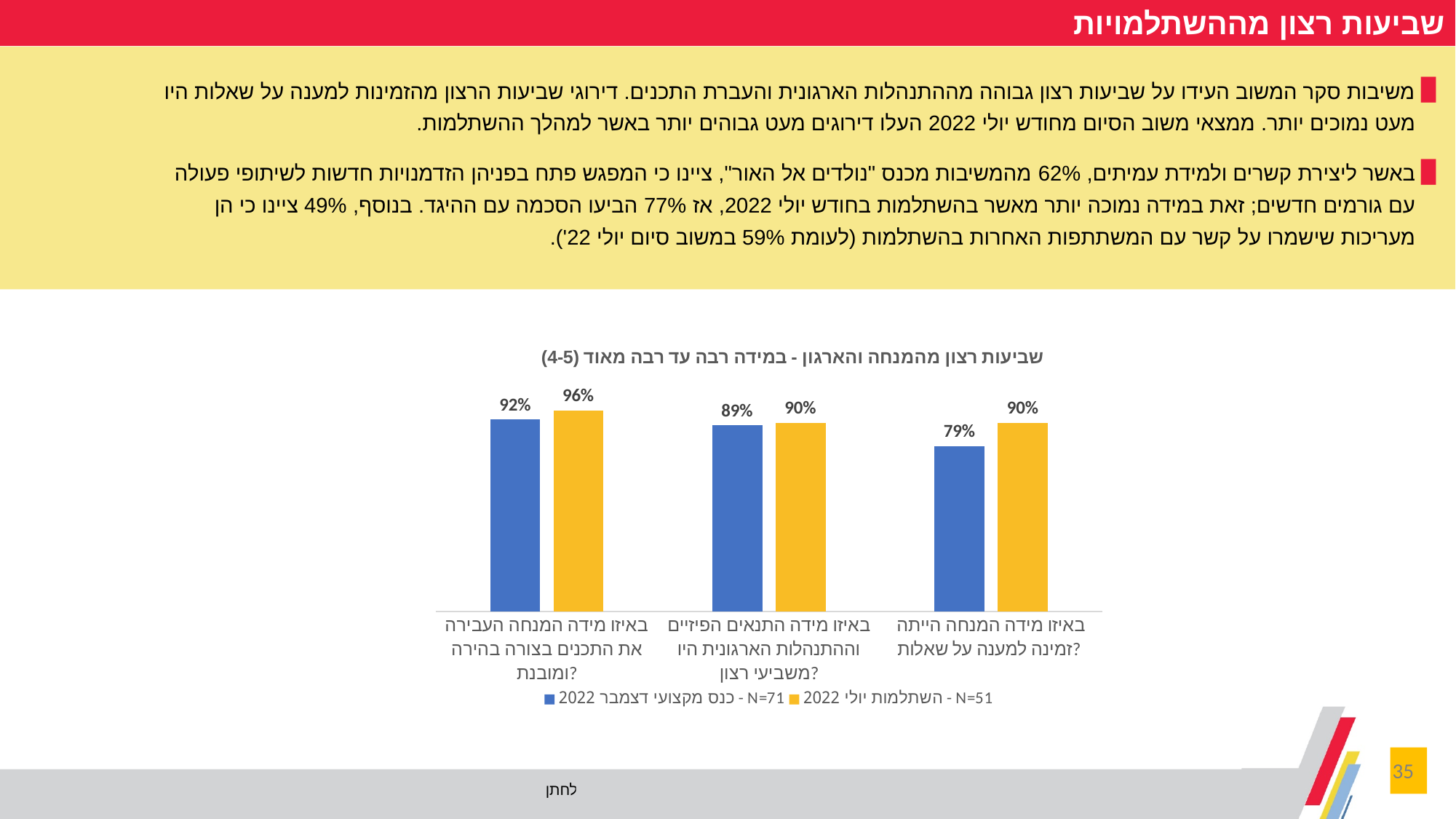

שביעות רצון מההשתלמויות

משיבות סקר המשוב העידו על שביעות רצון גבוהה מההתנהלות הארגונית והעברת התכנים. דירוגי שביעות הרצון מהזמינות למענה על שאלות היו מעט נמוכים יותר. ממצאי משוב הסיום מחודש יולי 2022 העלו דירוגים מעט גבוהים יותר באשר למהלך ההשתלמות.
באשר ליצירת קשרים ולמידת עמיתים, 62% מהמשיבות מכנס "נולדים אל האור", ציינו כי המפגש פתח בפניהן הזדמנויות חדשות לשיתופי פעולה עם גורמים חדשים; זאת במידה נמוכה יותר מאשר בהשתלמות בחודש יולי 2022, אז 77% הביעו הסכמה עם ההיגד. בנוסף, 49% ציינו כי הן מעריכות שישמרו על קשר עם המשתתפות האחרות בהשתלמות (לעומת 59% במשוב סיום יולי 22').

### Chart: שביעות רצון מהמנחה והארגון - במידה רבה עד רבה מאוד (4-5)

| Category | כנס מקצועי דצמבר 2022 - N=71 | השתלמות יולי 2022 - N=51 |
|---|---|---|
| באיזו מידה המנחה העבירה את התכנים בצורה בהירה ומובנת? | 0.9154929577464789 | 0.96 |
| באיזו מידה התנאים הפיזיים וההתנהלות הארגונית היו משביעי רצון? | 0.8873239436619719 | 0.9 |
| באיזו מידה המנחה הייתה זמינה למענה על שאלות?  | 0.7887323943661971 | 0.9 |
35